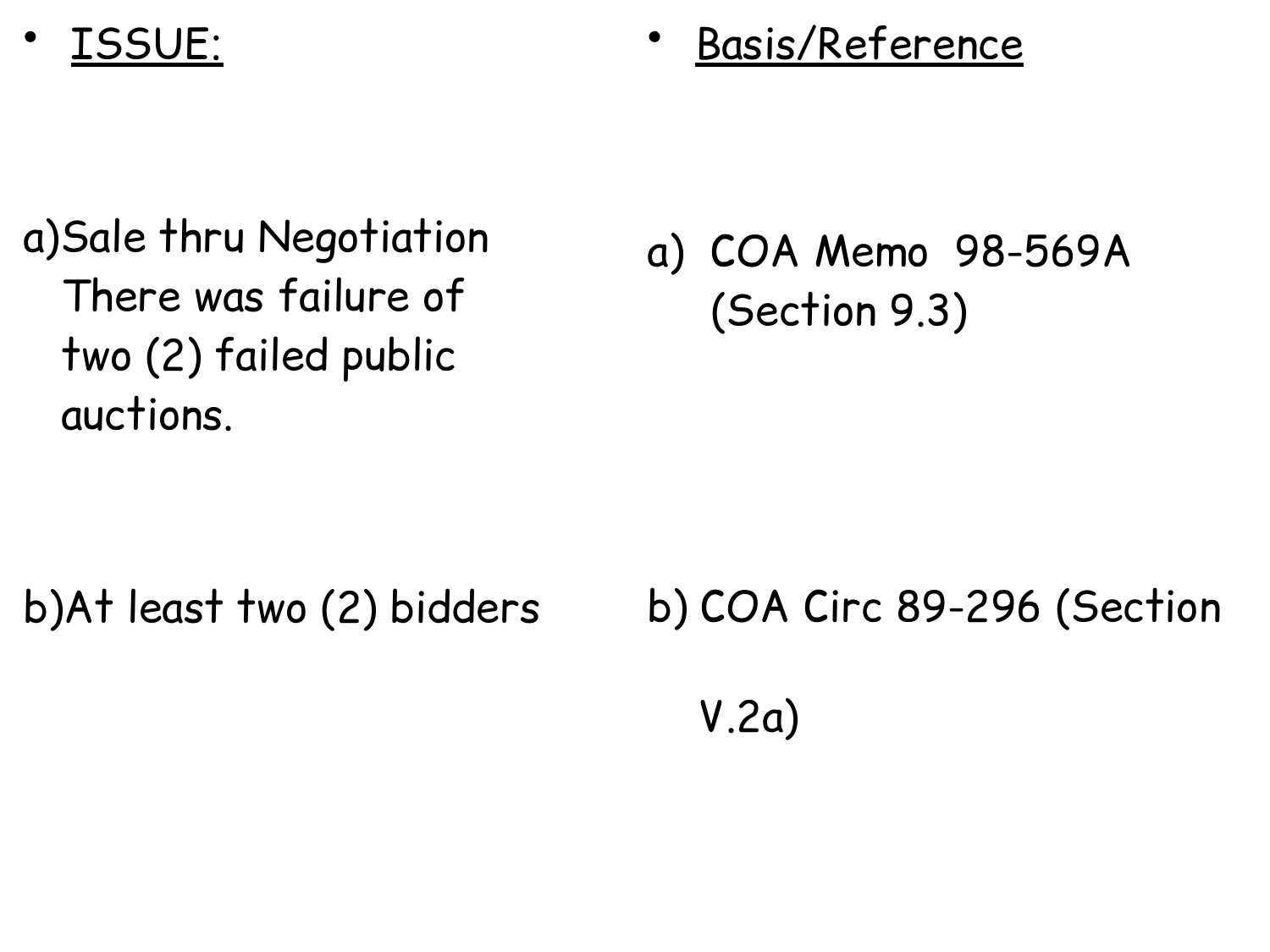

ISSUE:

a)Sale thru Negotiation
   There was failure of
   two (2) failed public
   auctions.

b)At least two (2) bidders
Basis/Reference

COA Memo  98-569A
     (Section 9.3)

b) COA Circ 89-296 (Section
    V.2a)